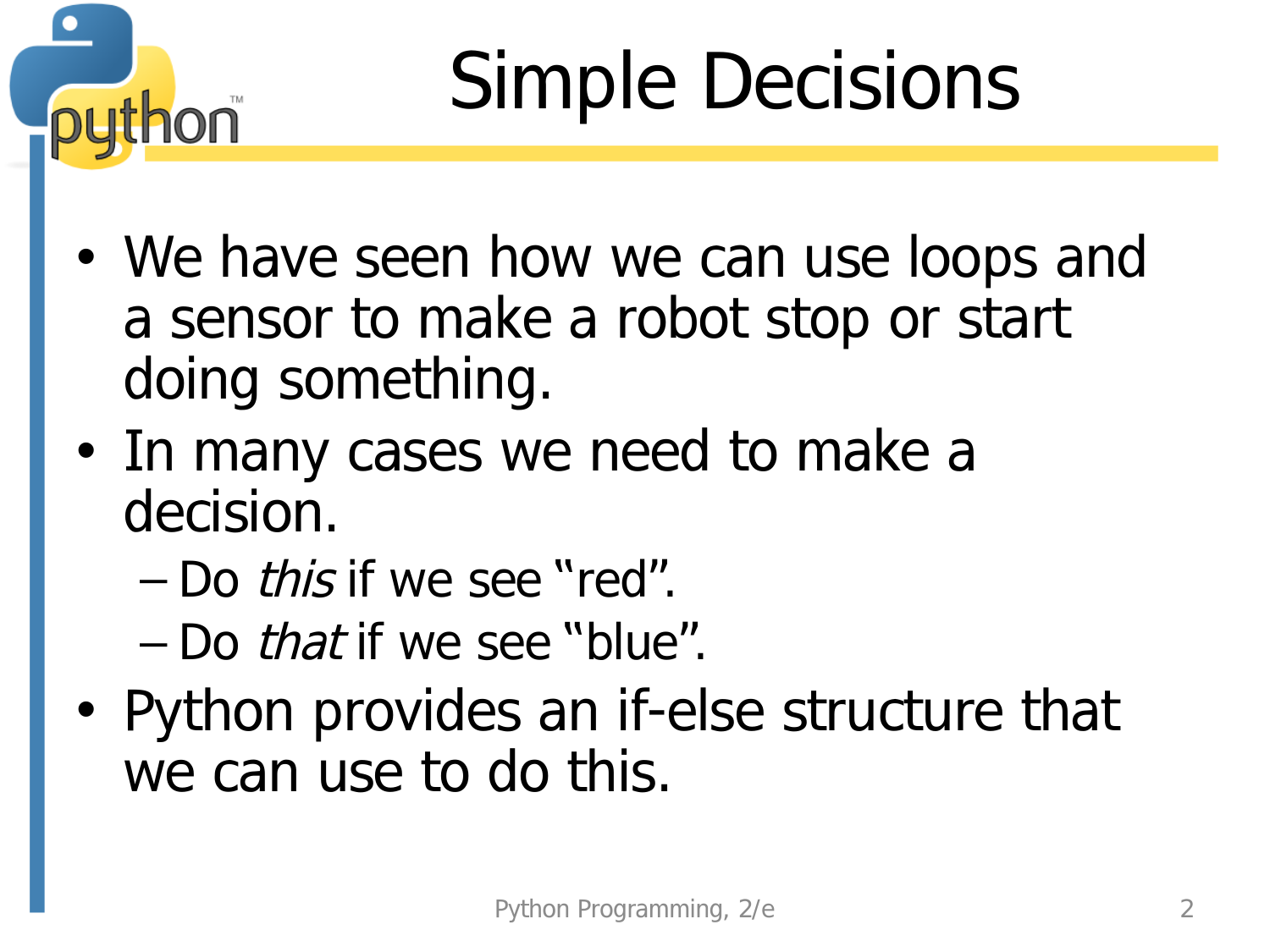

# Simple Decisions
We have seen how we can use loops and a sensor to make a robot stop or start doing something.
In many cases we need to make a decision.
Do this if we see “red”.
Do that if we see “blue”.
Python provides an if-else structure that we can use to do this.

Python Programming, 2/e
2